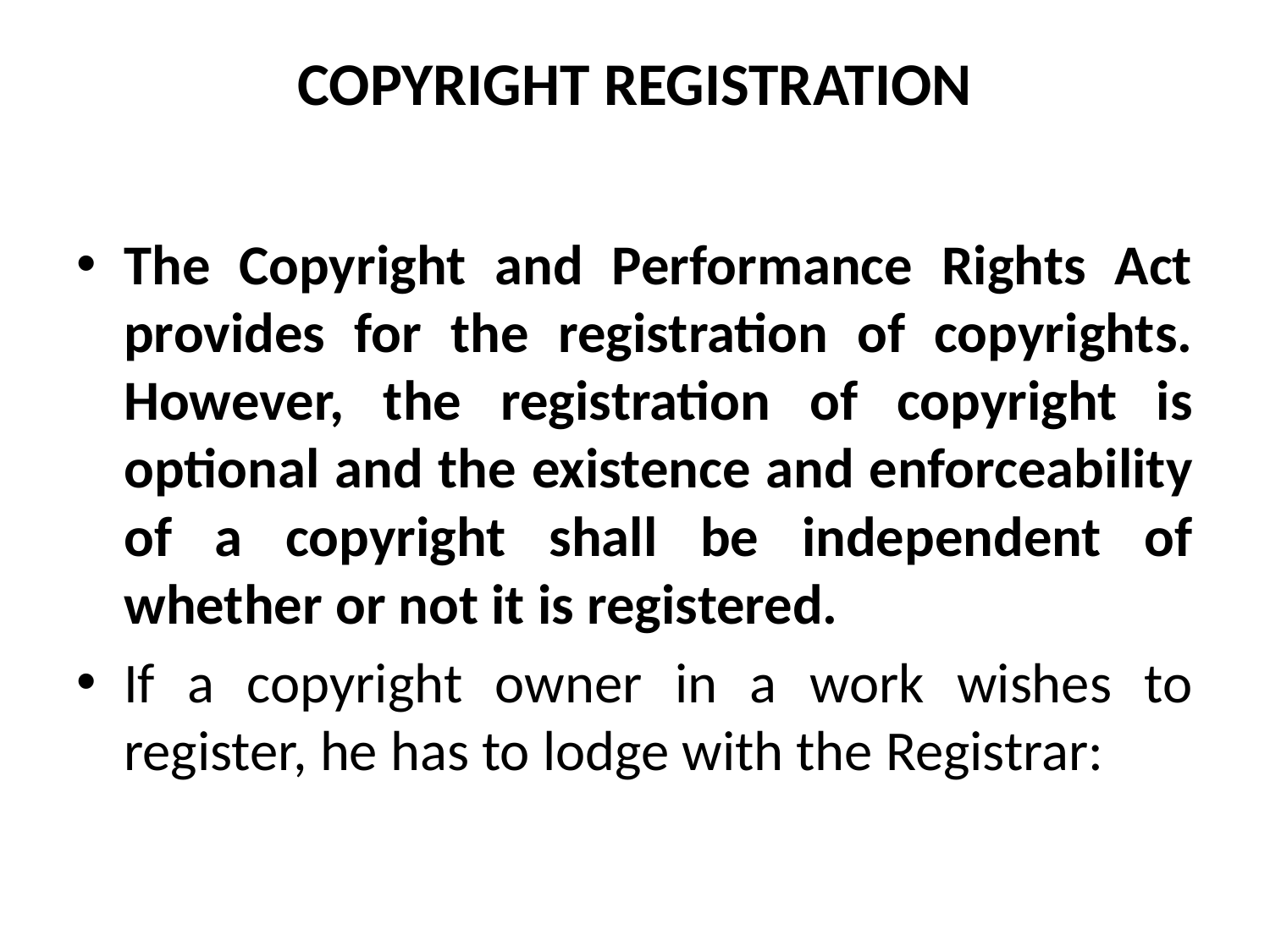

# COPYRIGHT REGISTRATION
The Copyright and Performance Rights Act provides for the registration of copyrights. However, the registration of copyright is optional and the existence and enforceability of a copyright shall be independent of whether or not it is registered.
If a copyright owner in a work wishes to register, he has to lodge with the Registrar: